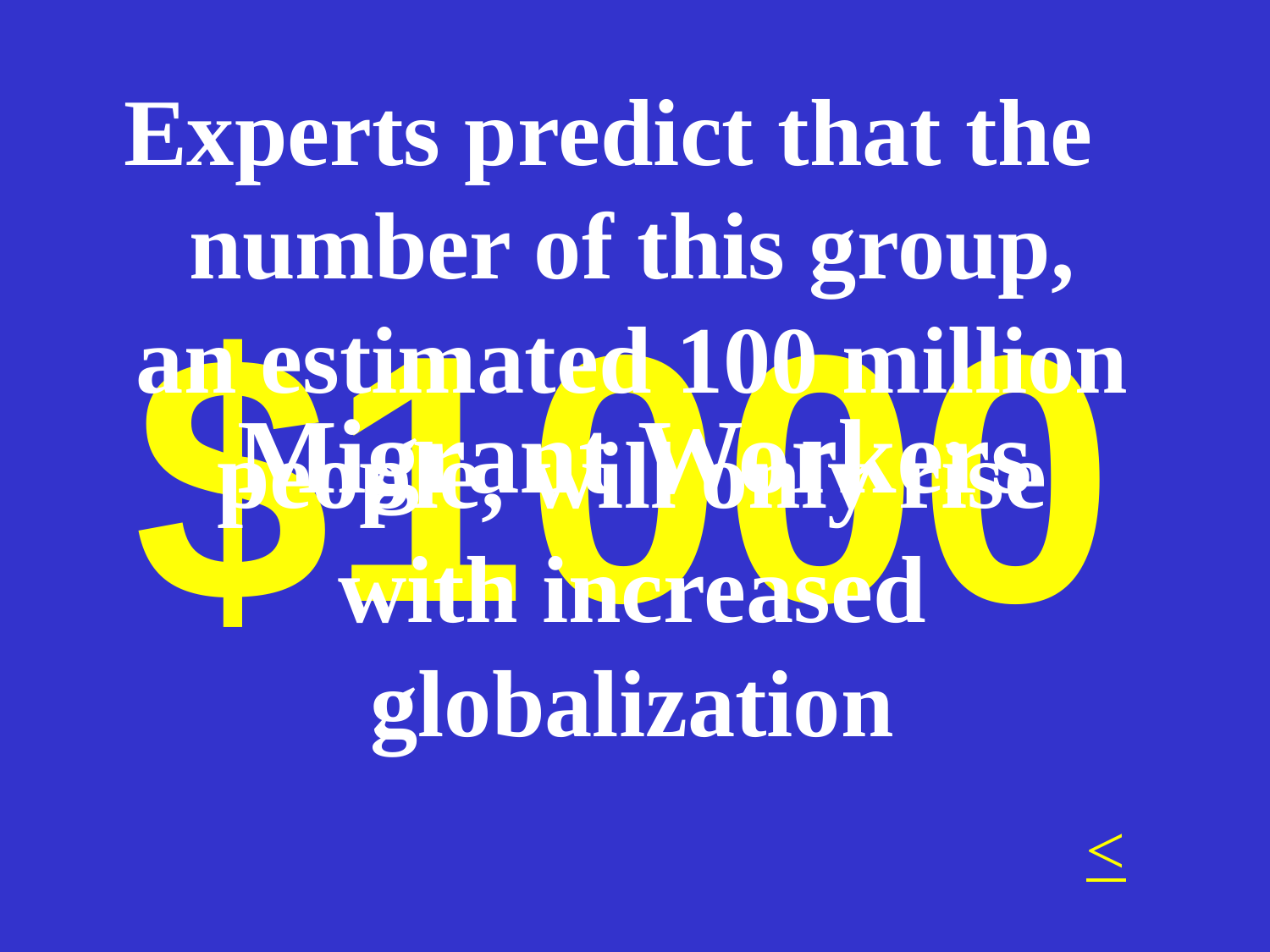

Experts predict that the number of this group, an estimated 100 million people, will only rise with increased globalization
# $1000
Migrant Workers
<